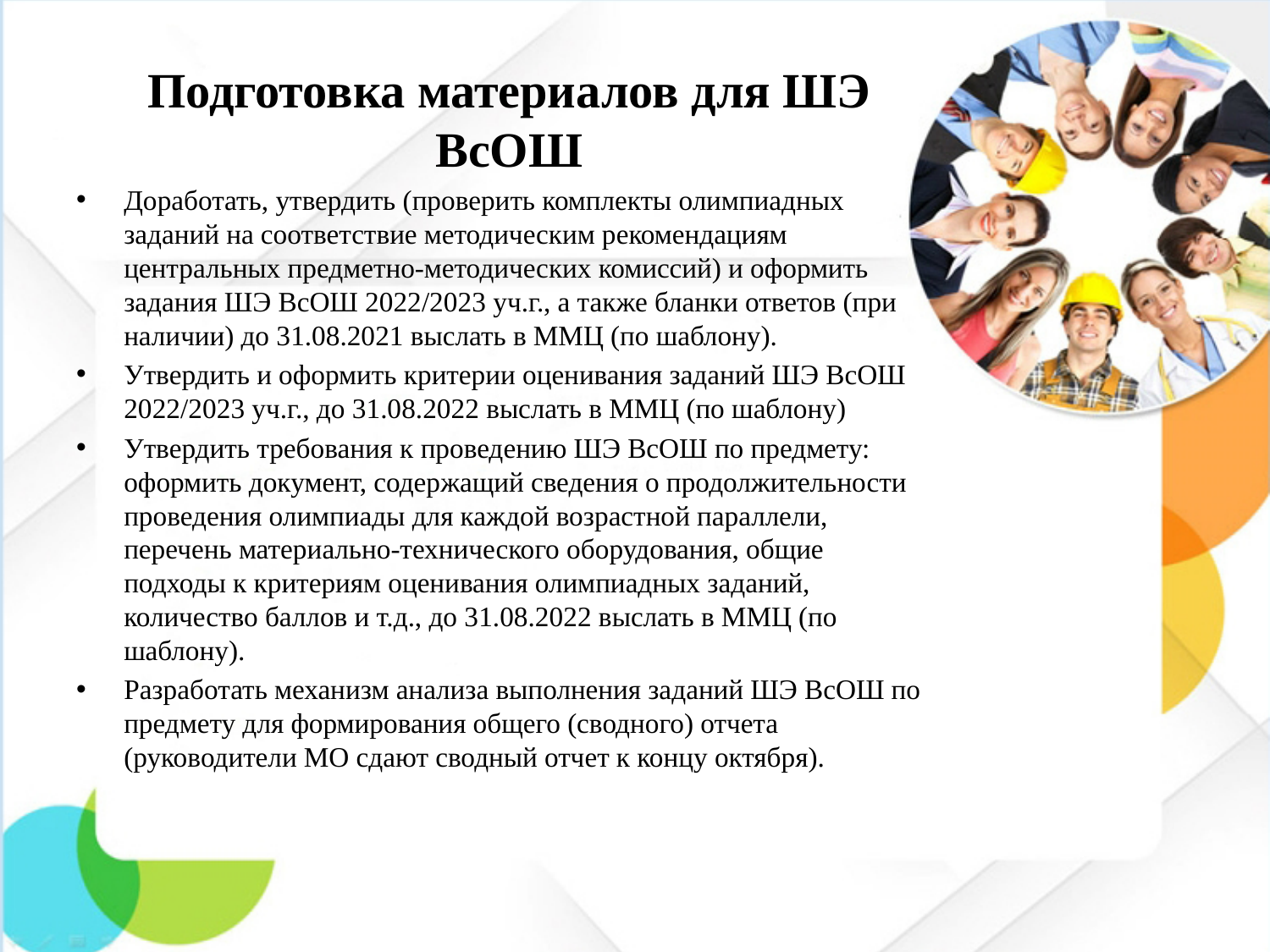

# Подготовка материалов для ШЭ ВсОШ
Доработать, утвердить (проверить комплекты олимпиадных заданий на соответствие методическим рекомендациям центральных предметно-методических комиссий) и оформить задания ШЭ ВсОШ 2022/2023 уч.г., а также бланки ответов (при наличии) до 31.08.2021 выслать в ММЦ (по шаблону).
Утвердить и оформить критерии оценивания заданий ШЭ ВсОШ 2022/2023 уч.г., до 31.08.2022 выслать в ММЦ (по шаблону)
Утвердить требования к проведению ШЭ ВсОШ по предмету: оформить документ, содержащий сведения о продолжительности проведения олимпиады для каждой возрастной параллели, перечень материально-технического оборудования, общие подходы к критериям оценивания олимпиадных заданий, количество баллов и т.д., до 31.08.2022 выслать в ММЦ (по шаблону).
Разработать механизм анализа выполнения заданий ШЭ ВсОШ по предмету для формирования общего (сводного) отчета (руководители МО сдают сводный отчет к концу октября).